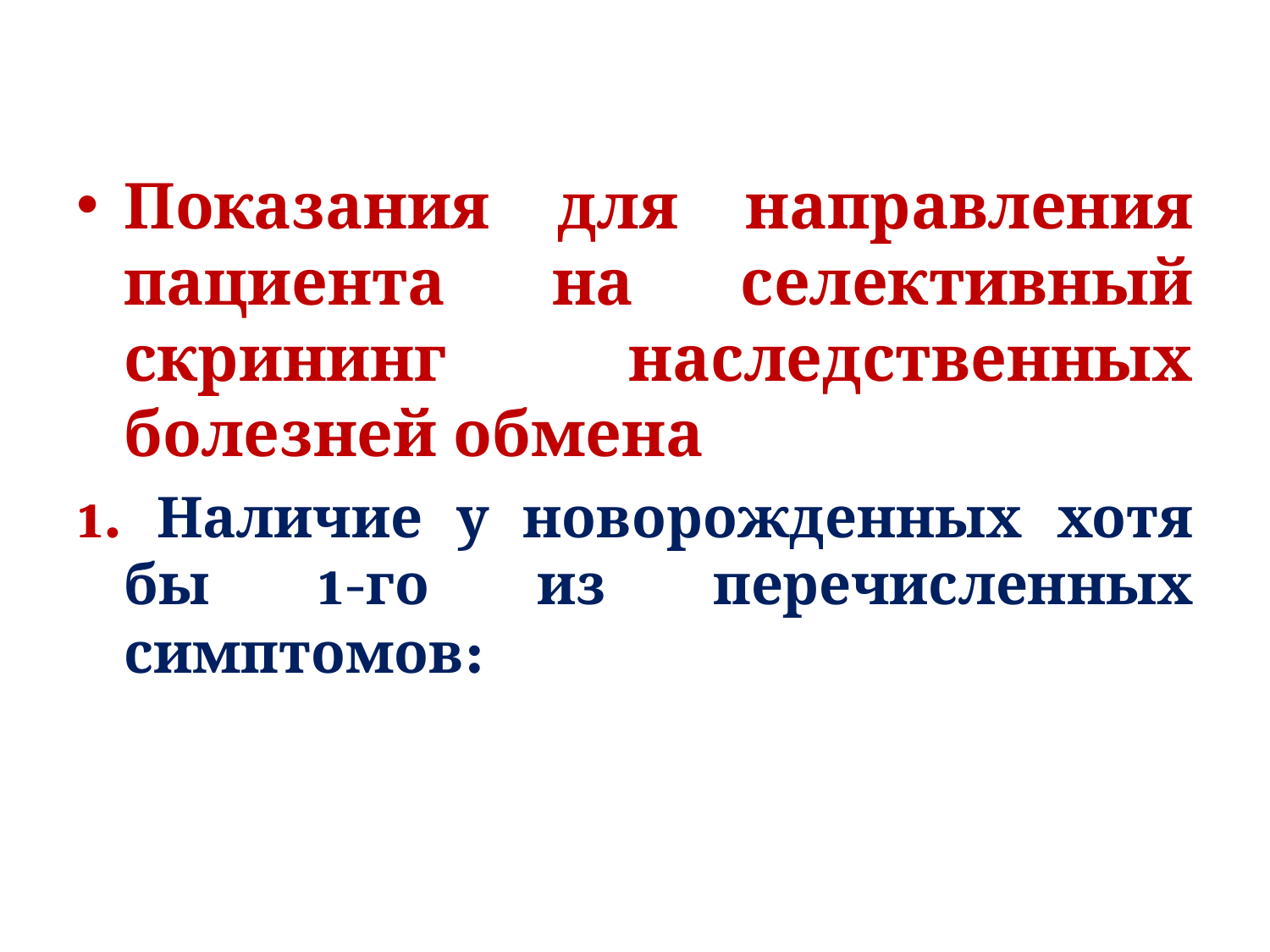

#
Показания для направления пациента на селективный скрининг наследственных болезней обмена
1. Наличие у новорожденных хотя бы 1-го из перечисленных симптомов: